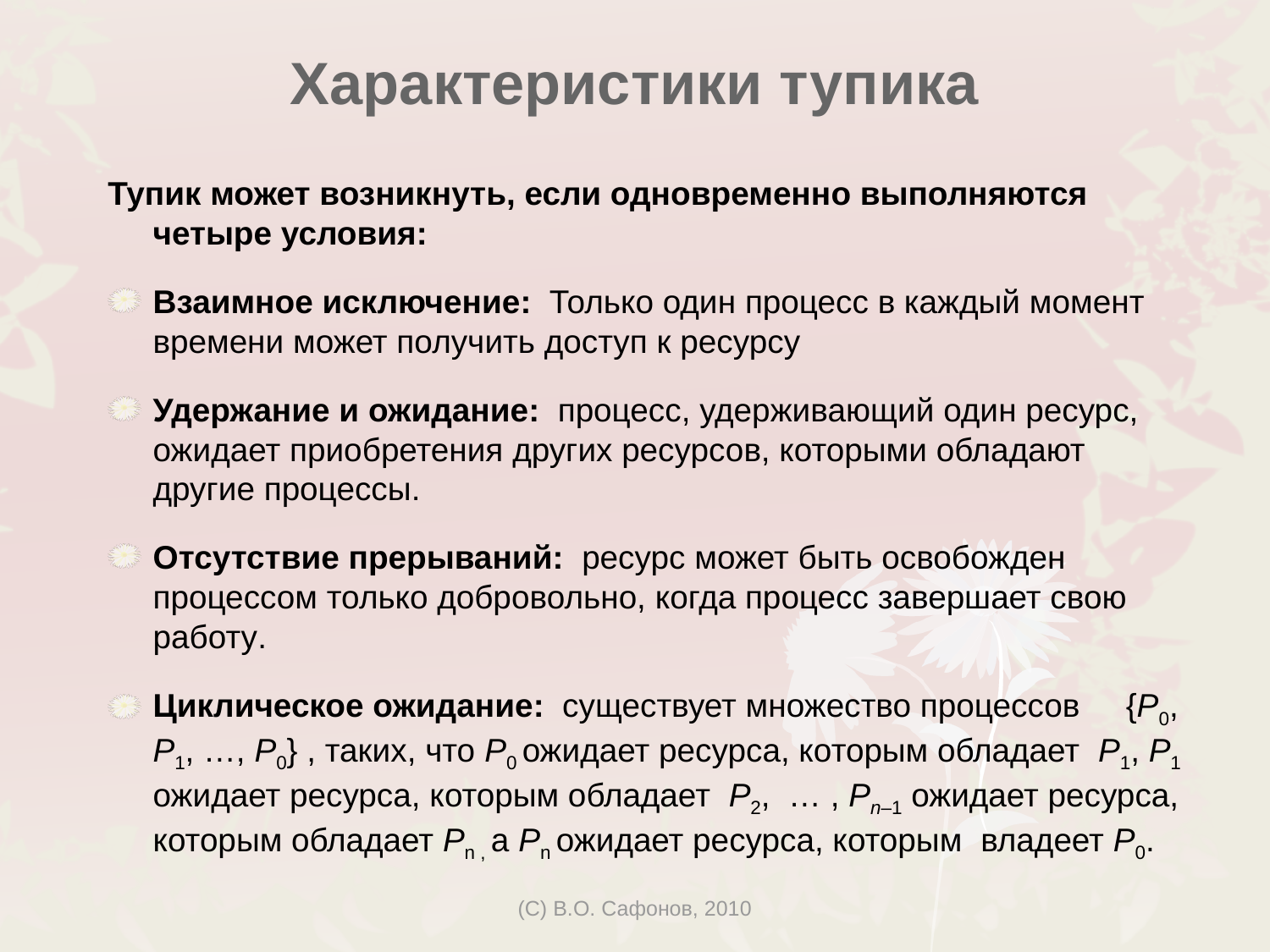

Характеристики тупика
Тупик может возникнуть, если одновременно выполняются четыре условия:
Взаимное исключение:  Только один процесс в каждый момент времени может получить доступ к ресурсу
Удержание и ожидание:  процесс, удерживающий один ресурс, ожидает приобретения других ресурсов, которыми обладают другие процессы.
Отсутствие прерываний:  ресурс может быть освобожден процессом только добровольно, когда процесс завершает свою работу.
Циклическое ожидание:  существует множество процессов     {P0, P1, …, P0} , таких, что P0 ожидает ресурса, которым обладает  P1, P1 ожидает ресурса, которым обладает  P2,  … , Pn–1 ожидает ресурса, которым обладает Pn , а Pn ожидает ресурса, которым  владеет P0.

(C) В.О. Сафонов, 2010